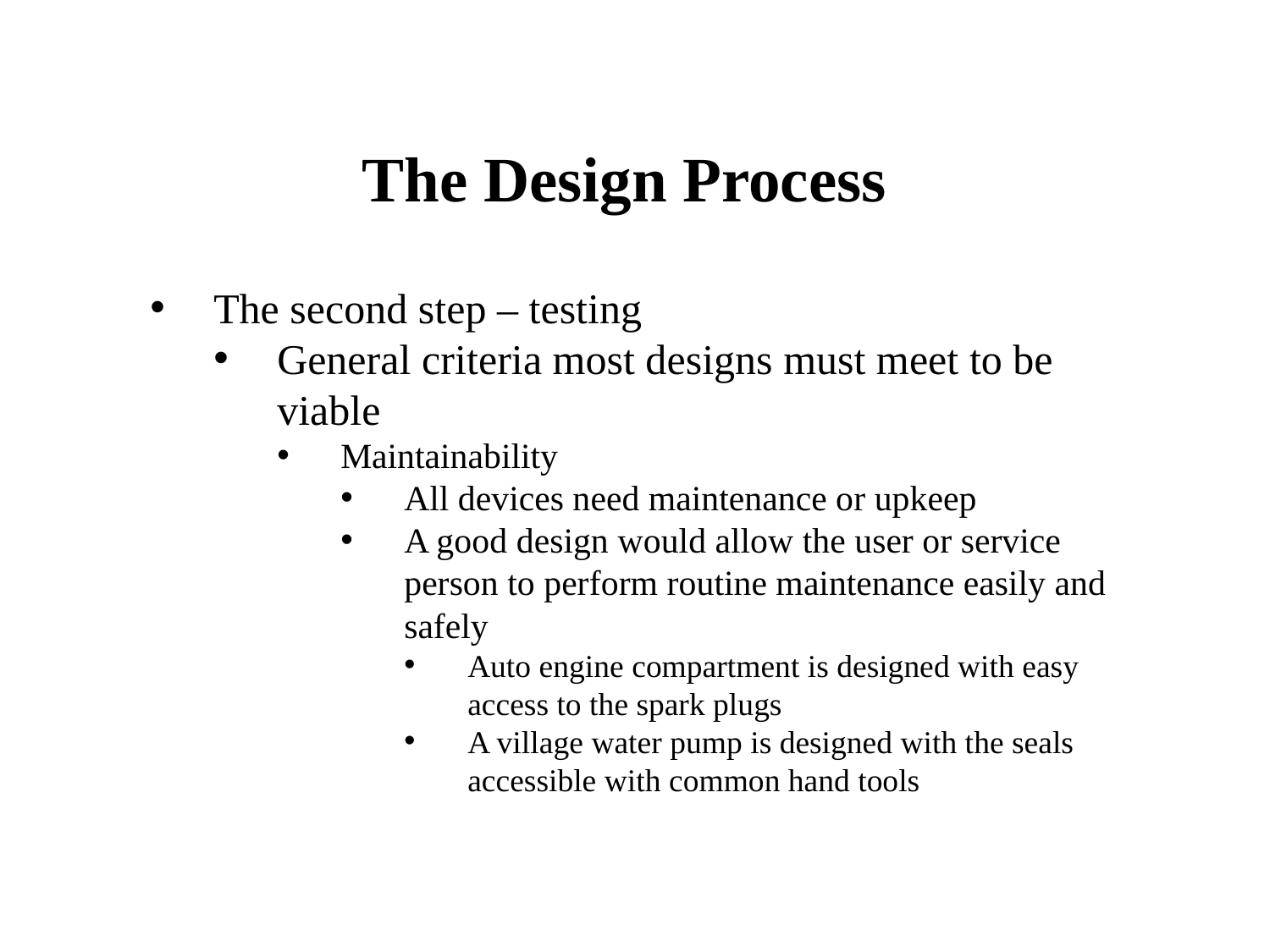

# The Design Process
The second step – testing
General criteria most designs must meet to be viable
Maintainability
All devices need maintenance or upkeep
A good design would allow the user or service person to perform routine maintenance easily and safely
Auto engine compartment is designed with easy access to the spark plugs
A village water pump is designed with the seals accessible with common hand tools